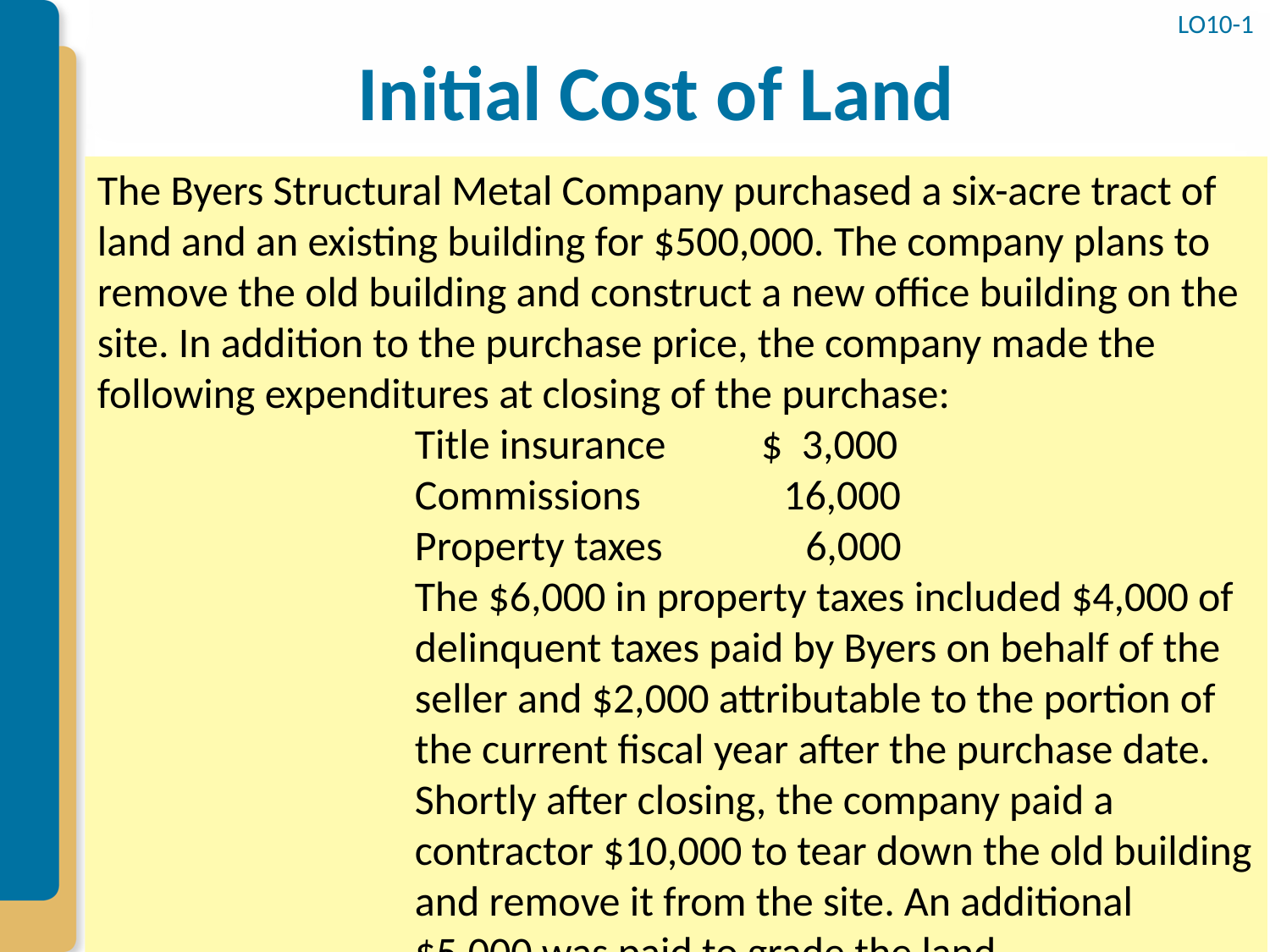

LO10-1
# Initial Cost of Land
The Byers Structural Metal Company purchased a six-acre tract of land and an existing building for $500,000. The company plans to remove the old building and construct a new office building on the site. In addition to the purchase price, the company made the following expenditures at closing of the purchase:
Title insurance          $  3,000
Commissions               16,000
Property taxes               6,000
The $6,000 in property taxes included $4,000 of delinquent taxes paid by Byers on behalf of the seller and $2,000 attributable to the portion of the current fiscal year after the purchase date. Shortly after closing, the company paid a contractor $10,000 to tear down the old building and remove it from the site. An additional $5,000 was paid to grade the land.